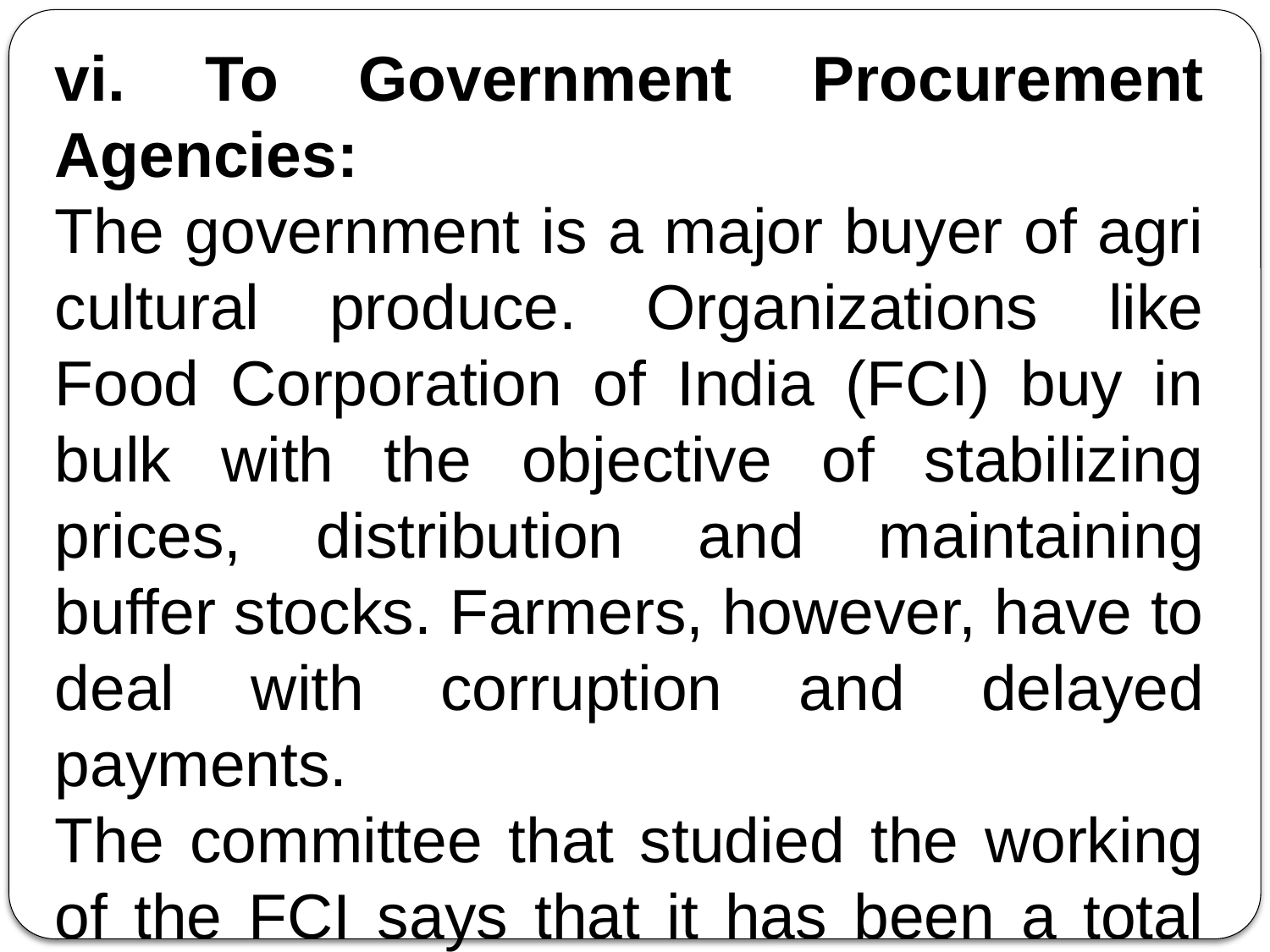

vi. To Government Procurement Agencies:
The government is a major buyer of agri­cultural produce. Organizations like Food Corporation of India (FCI) buy in bulk with the objective of stabilizing prices, distribution and maintaining buffer stocks. Farmers, however, have to deal with corruption and delayed payments.
The committee that studied the working of the FCI says that it has been a total failure in achieving its objec­tives, reports Indian Express (2015).